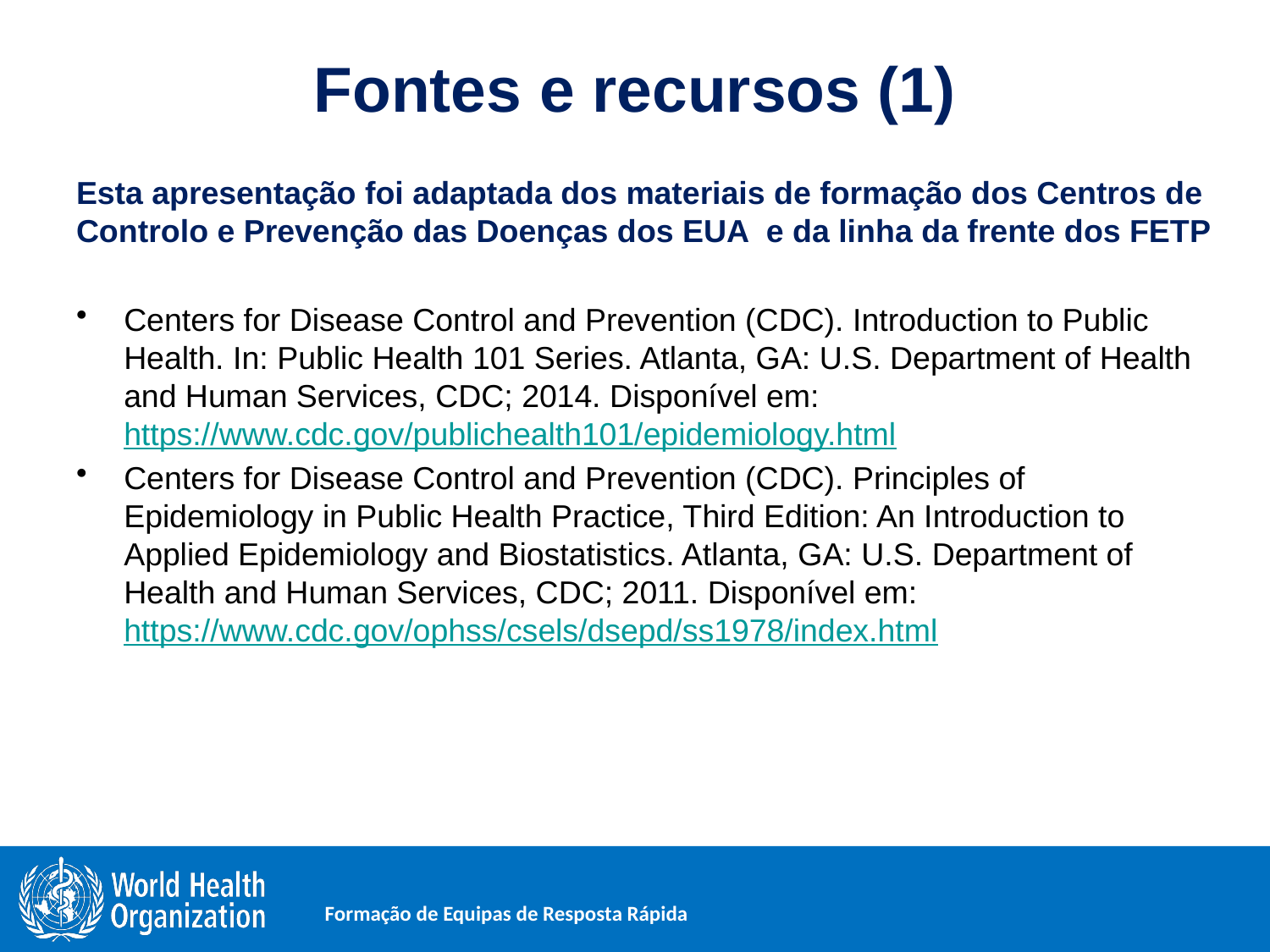

# Fontes e recursos (1)
Esta apresentação foi adaptada dos materiais de formação dos Centros de Controlo e Prevenção das Doenças dos EUA  e da linha da frente dos FETP

Centers for Disease Control and Prevention (CDC). Introduction to Public Health. In: Public Health 101 Series. Atlanta, GA: U.S. Department of Health and Human Services, CDC; 2014. Disponível em: https://www.cdc.gov/publichealth101/epidemiology.html
Centers for Disease Control and Prevention (CDC). Principles of Epidemiology in Public Health Practice, Third Edition: An Introduction to Applied Epidemiology and Biostatistics. Atlanta, GA: U.S. Department of Health and Human Services, CDC; 2011. Disponível em: https://www.cdc.gov/ophss/csels/dsepd/ss1978/index.html